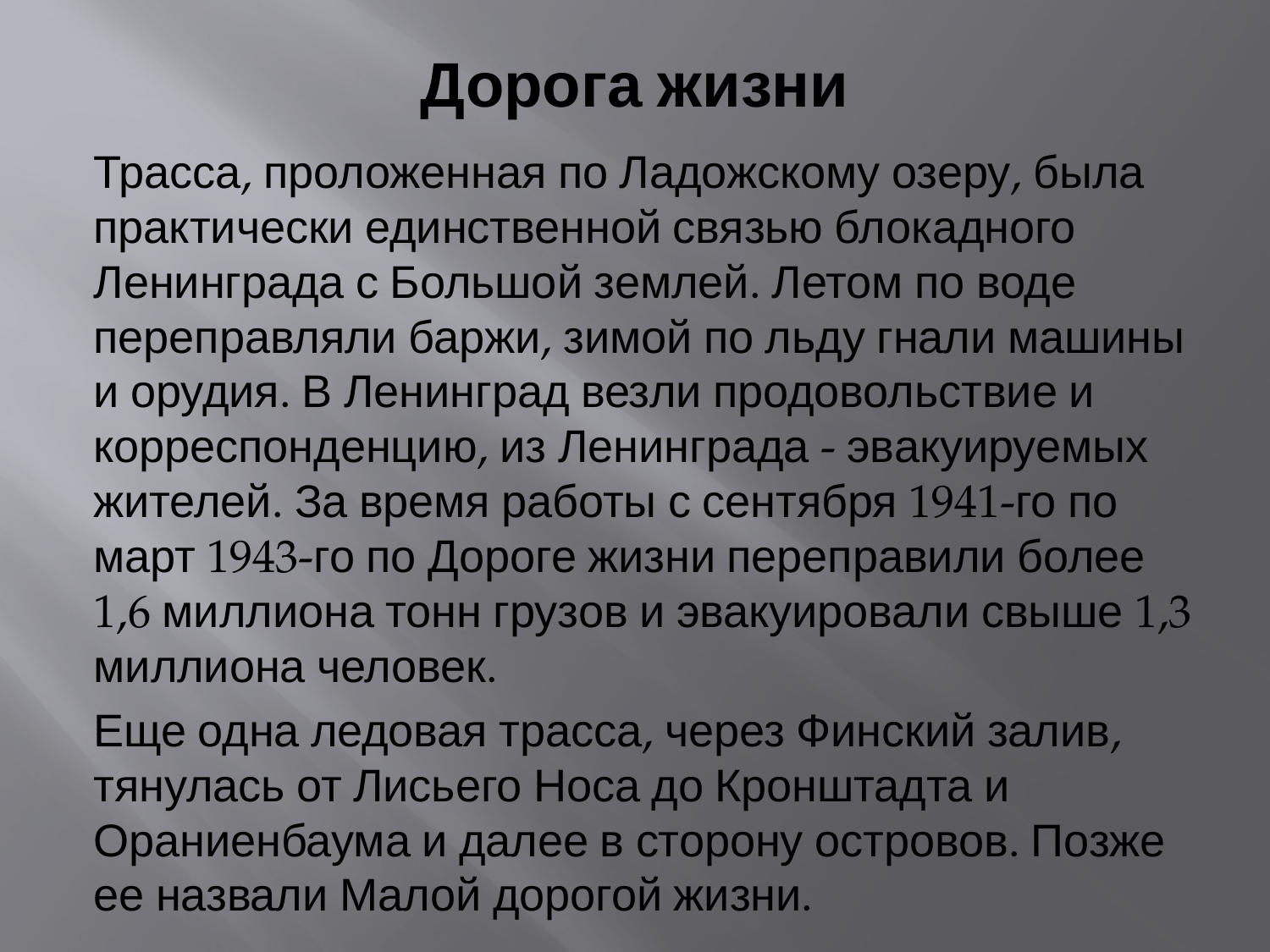

# Дорога жизни
Трасса, проложенная по Ладожскому озеру, была практически единственной связью блокадного Ленинграда с Большой землей. Летом по воде переправляли баржи, зимой по льду гнали машины и орудия. В Ленинград везли продовольствие и корреспонденцию, из Ленинграда - эвакуируемых жителей. За время работы с сентября 1941-го по март 1943-го по Дороге жизни переправили более 1,6 миллиона тонн грузов и эвакуировали свыше 1,3 миллиона человек.
Еще одна ледовая трасса, через Финский залив, тянулась от Лисьего Носа до Кронштадта и Ораниенбаума и далее в сторону островов. Позже ее назвали Малой дорогой жизни.